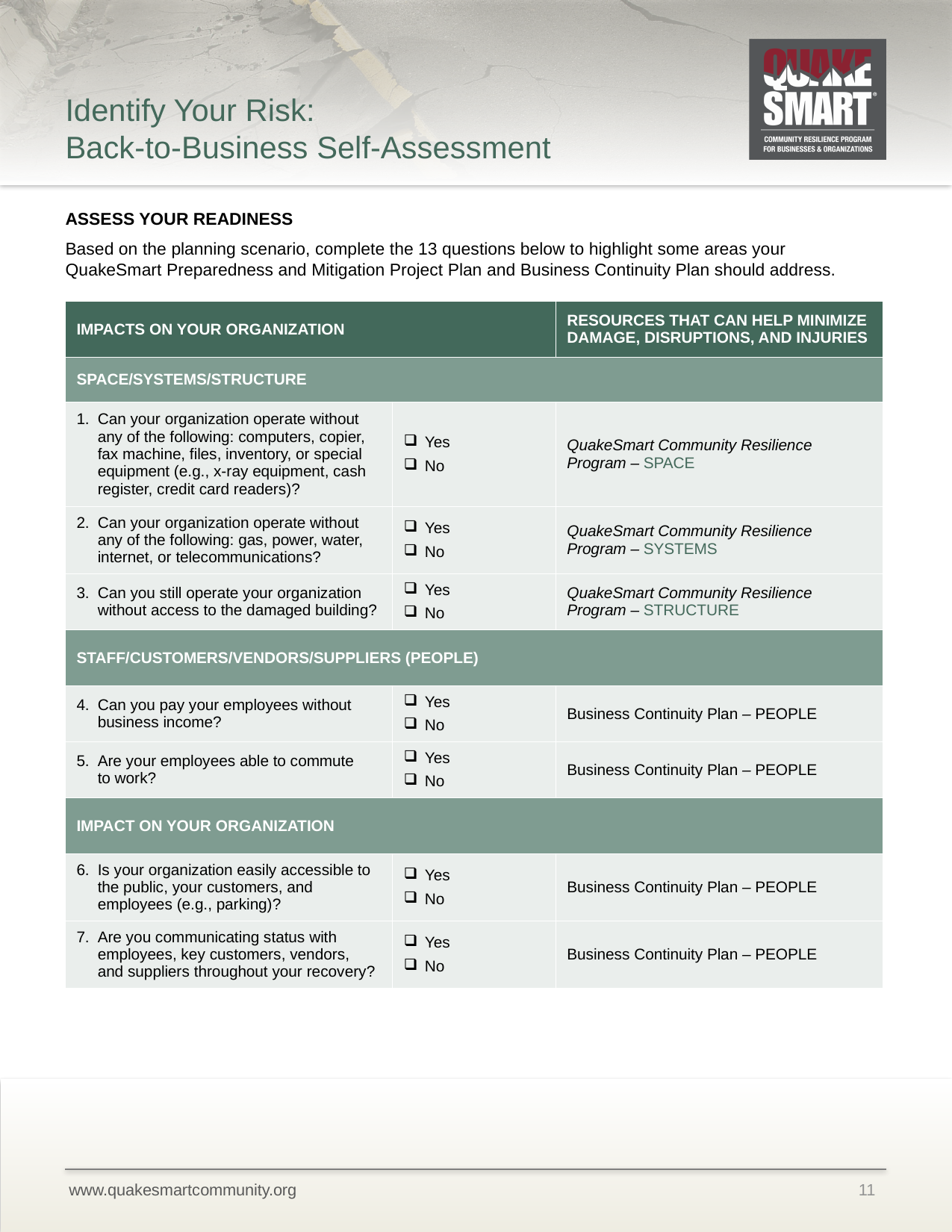

# Identify Your Risk: Back-to-Business Self-Assessment
ASSESS YOUR READINESS
Based on the planning scenario, complete the 13 questions below to highlight some areas your
QuakeSmart Preparedness and Mitigation Project Plan and Business Continuity Plan should address.
| IMPACTS ON YOUR ORGANIZATION |  | RESOURCES THAT CAN HELP MINIMIZE DAMAGE, DISRUPTIONS, AND INJURIES |
| --- | --- | --- |
| SPACE/SYSTEMS/STRUCTURE |  |  |
| Can your organization operate without any of the following: computers, copier, fax machine, files, inventory, or special equipment (e.g., x-ray equipment, cash register, credit card readers)? | Yes No | QuakeSmart Community Resilience Program – SPACE |
| Can your organization operate without any of the following: gas, power, water, internet, or telecommunications? | Yes No | QuakeSmart Community Resilience Program – SYSTEMS |
| Can you still operate your organization without access to the damaged building? | Yes No | QuakeSmart Community Resilience Program – STRUCTURE |
| STAFF/CUSTOMERS/VENDORS/SUPPLIERS (PEOPLE) |  |  |
| Can you pay your employees without business income? | Yes No | Business Continuity Plan – PEOPLE |
| Are your employees able to commute to work? | Yes No | Business Continuity Plan – PEOPLE |
| IMPACT ON YOUR ORGANIZATION |  |  |
| Is your organization easily accessible to the public, your customers, and employees (e.g., parking)? | Yes No | Business Continuity Plan – PEOPLE |
| Are you communicating status with employees, key customers, vendors, and suppliers throughout your recovery? | Yes No | Business Continuity Plan – PEOPLE |
11